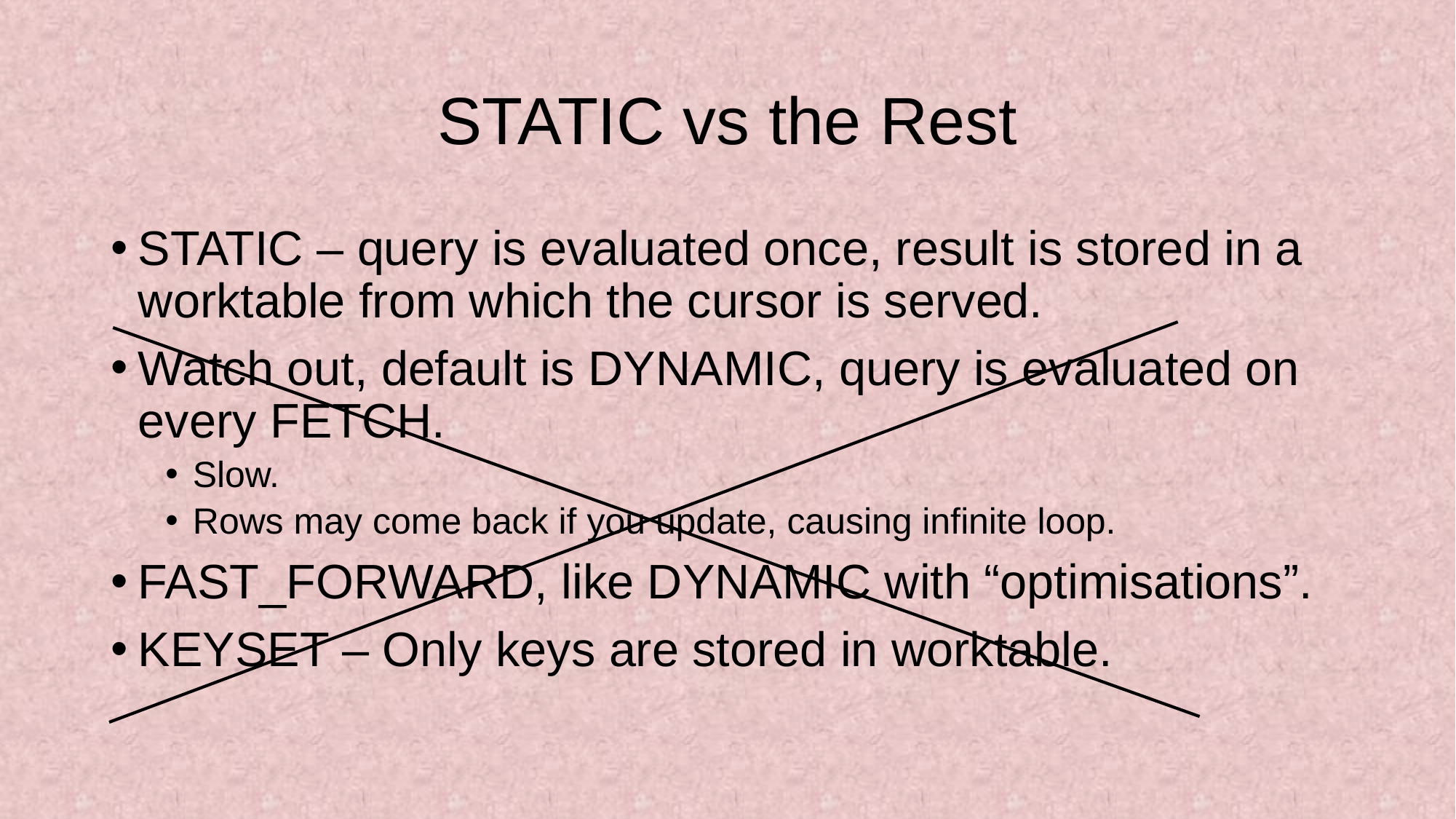

# STATIC vs the Rest
STATIC – query is evaluated once, result is stored in a worktable from which the cursor is served.
Watch out, default is DYNAMIC, query is evaluated on every FETCH.
Slow.
Rows may come back if you update, causing infinite loop.
FAST_FORWARD, like DYNAMIC with “optimisations”.
KEYSET – Only keys are stored in worktable.